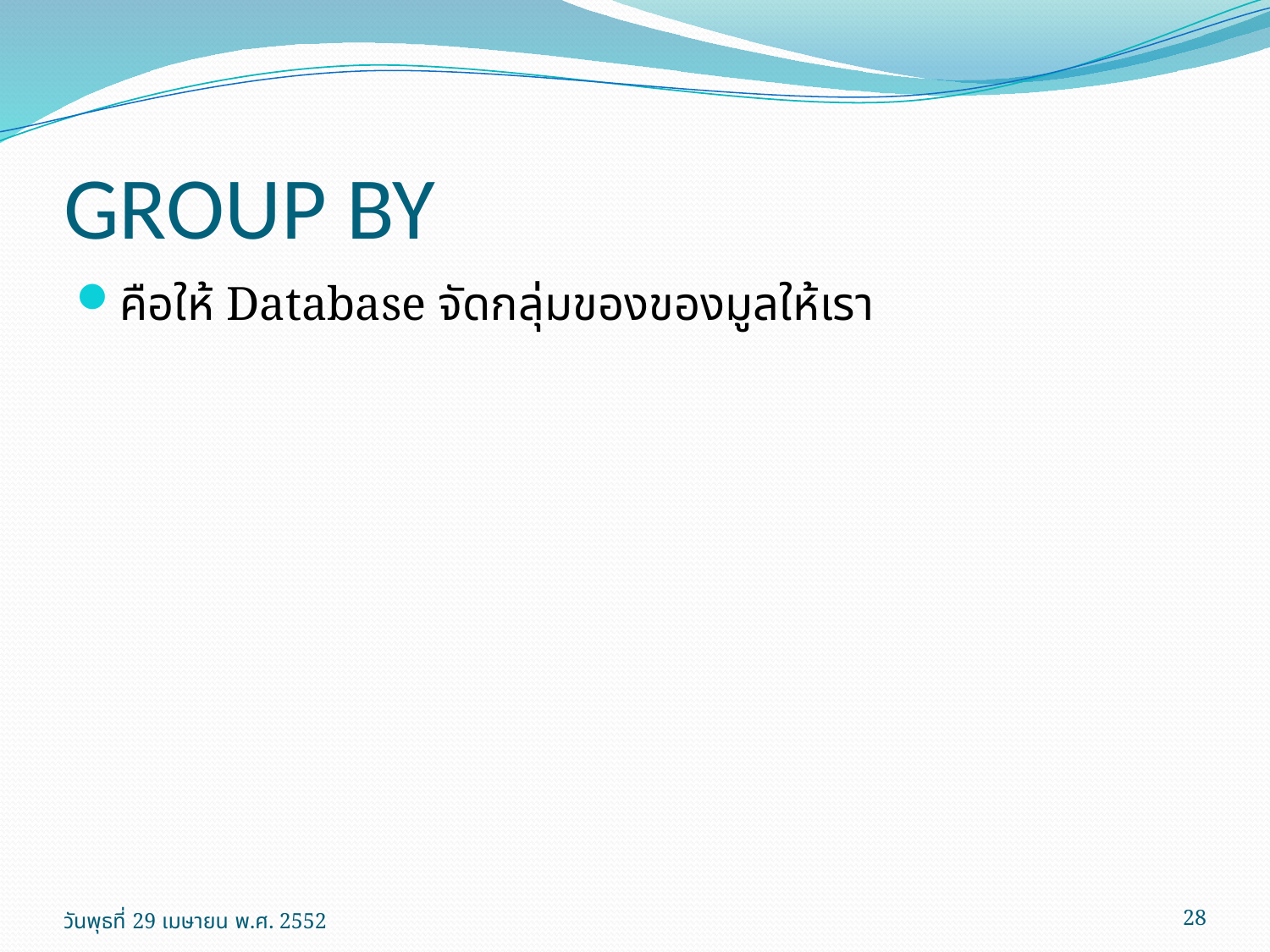

# GROUP BY
คือให้ Database จัดกลุ่มของของมูลให้เรา
วันพุธที่ 29 เมษายน พ.ศ. 2552
28